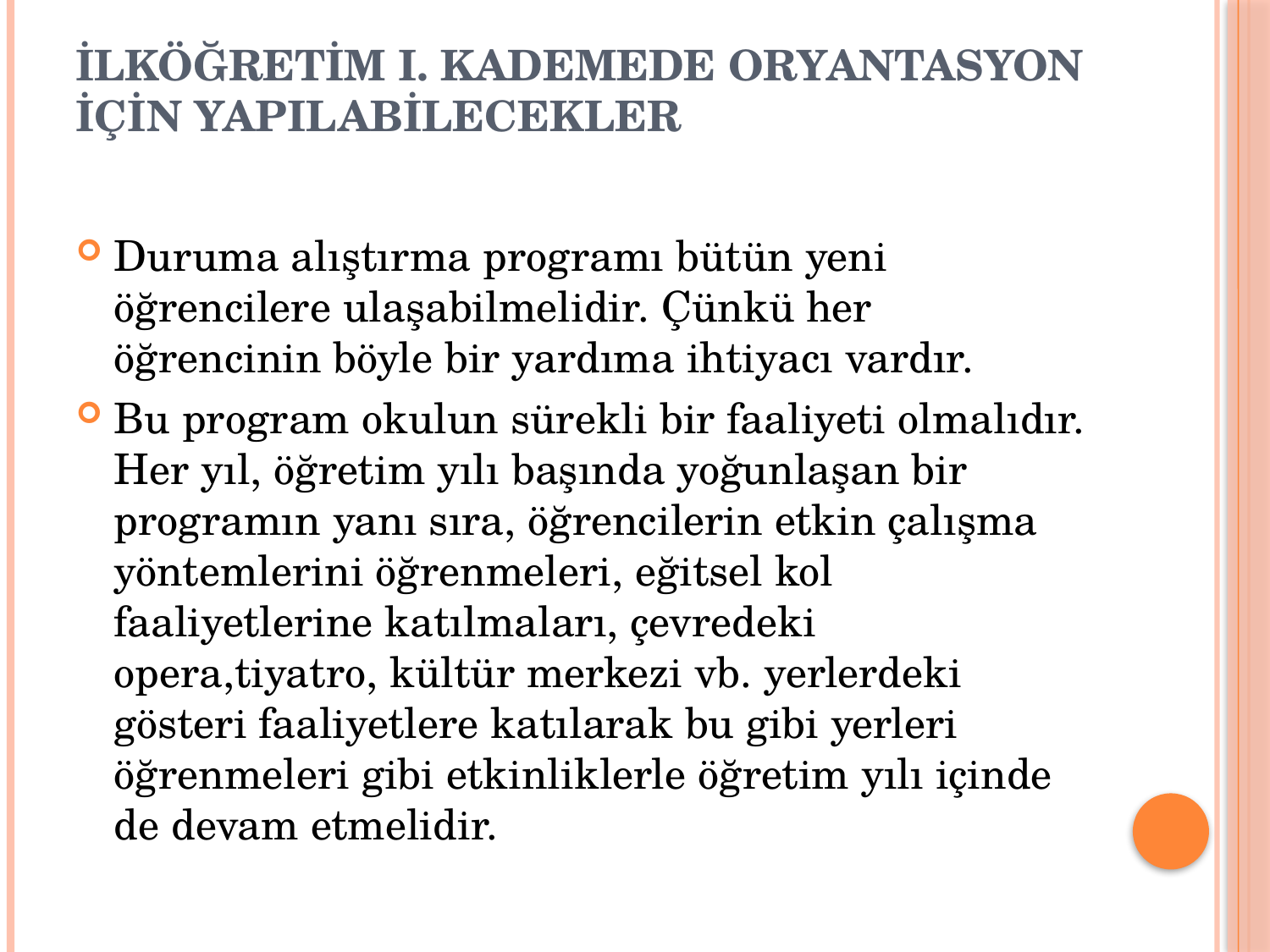

# İlköğretim I. Kademede ORYANTASYON İÇİN YapılabilecekLER
Duruma alıştırma programı bütün yeni öğrencilere ulaşabilmelidir. Çünkü her öğrencinin böyle bir yardıma ihtiyacı vardır.
Bu program okulun sürekli bir faaliyeti olmalıdır. Her yıl, öğretim yılı başında yoğunlaşan bir programın yanı sıra, öğrencilerin etkin çalışma yöntemlerini öğrenmeleri, eğitsel kol faaliyetlerine katılmaları, çevredeki opera,tiyatro, kültür merkezi vb. yerlerdeki gösteri faaliyetlere katılarak bu gibi yerleri öğrenmeleri gibi etkinliklerle öğretim yılı içinde de devam etmelidir.